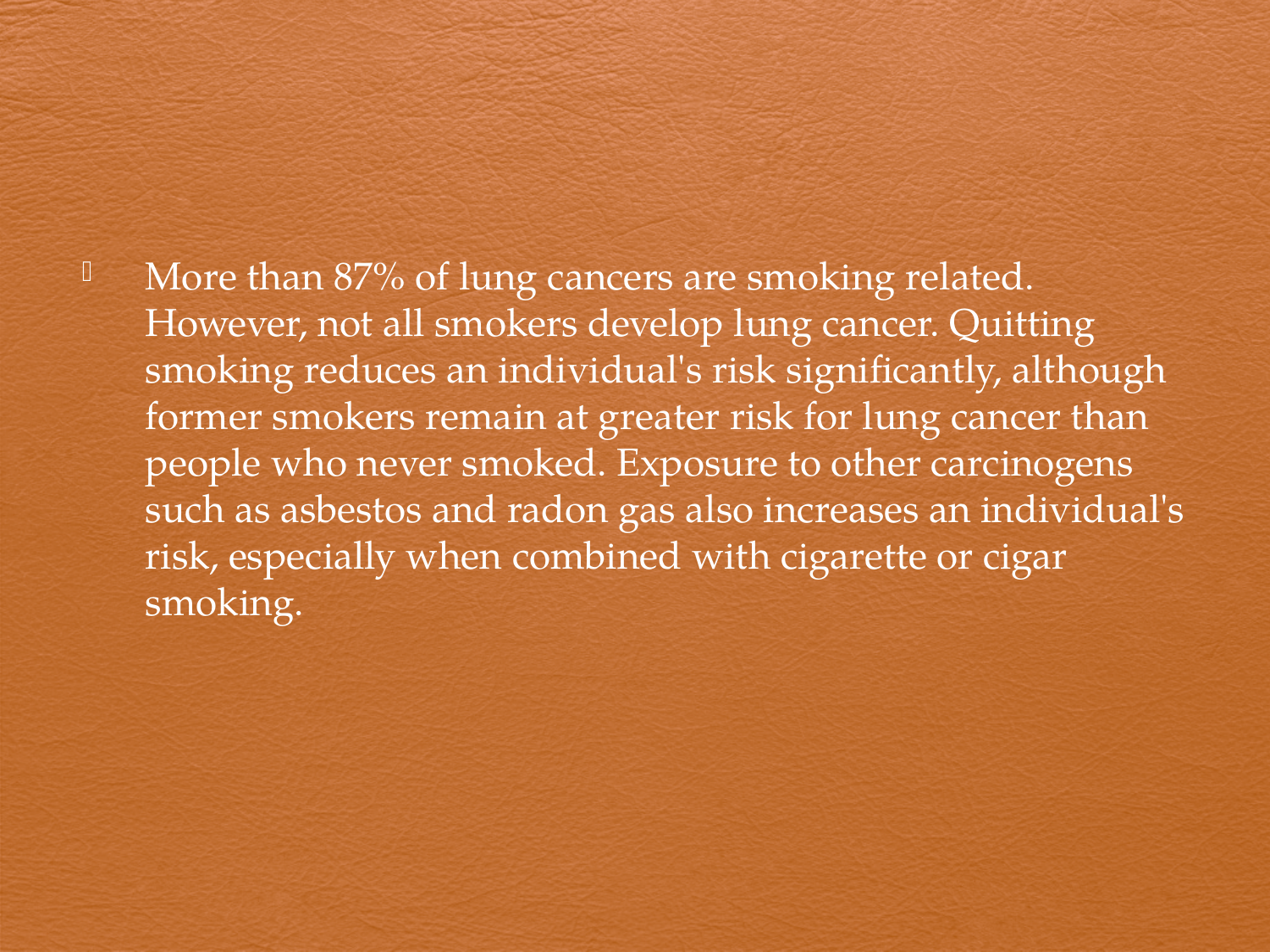

More than 87% of lung cancers are smoking related. However, not all smokers develop lung cancer. Quitting smoking reduces an individual's risk significantly, although former smokers remain at greater risk for lung cancer than people who never smoked. Exposure to other carcinogens such as asbestos and radon gas also increases an individual's risk, especially when combined with cigarette or cigar smoking.